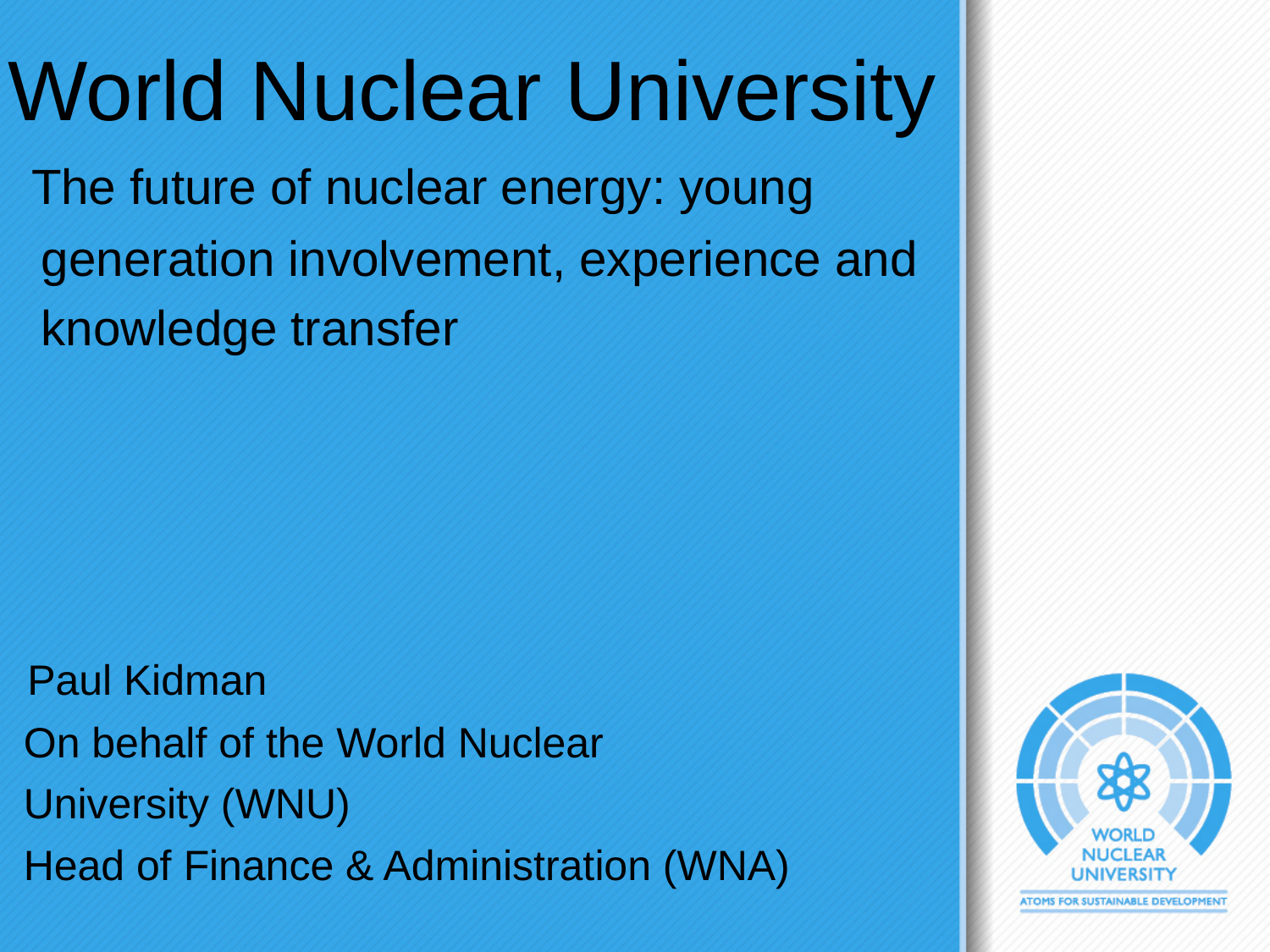

World Nuclear University
  The future of nuclear energy: young
   generation involvement, experience and
   knowledge transfer

  Paul Kidman
  On behalf of the World Nuclear
  University (WNU)
  Head of Finance & Administration (WNA)